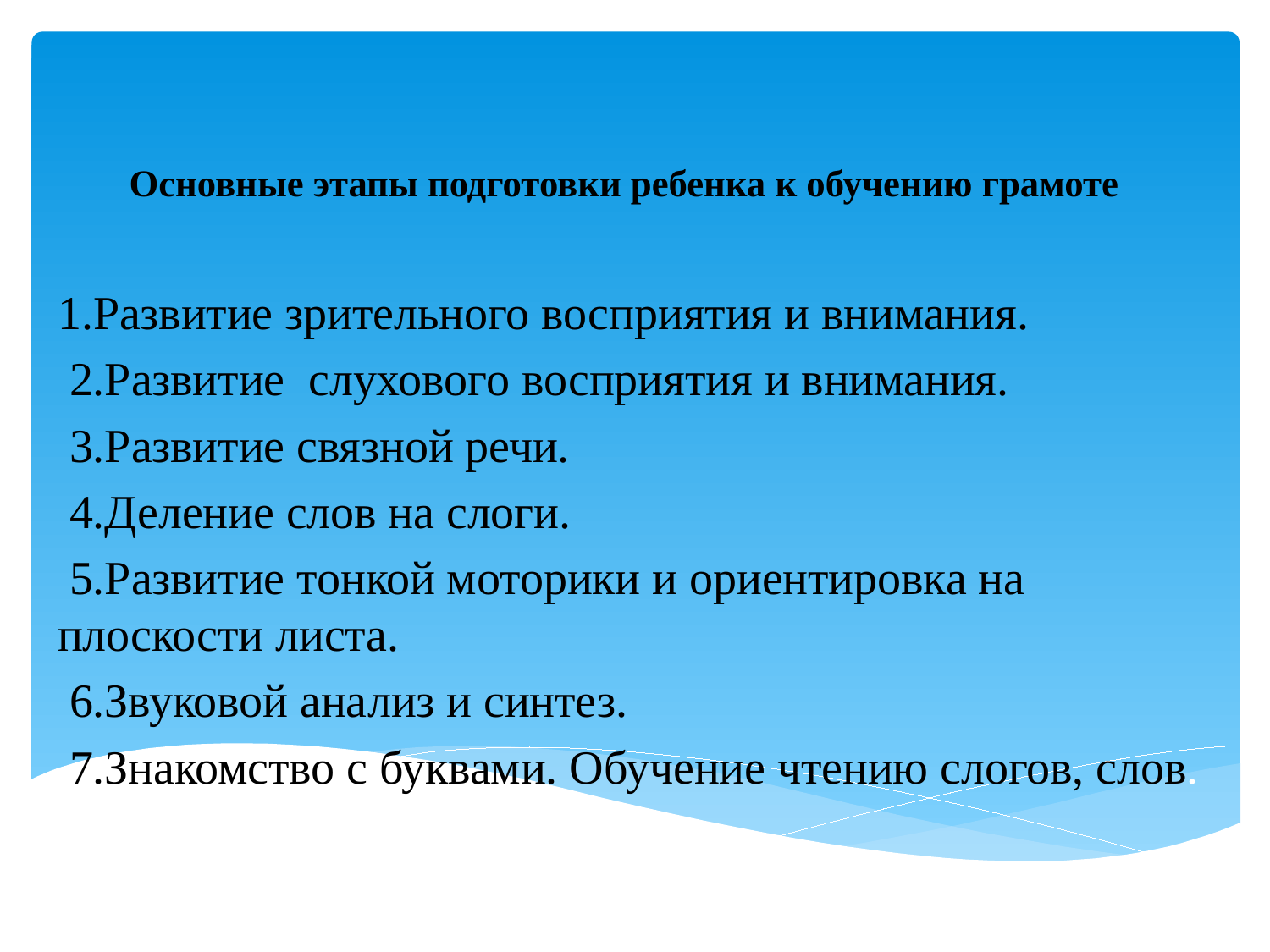

# Основные этапы подготовки ребенка к обучению грамоте
1.Развитие зрительного восприятия и внимания.
 2.Развитие  слухового восприятия и внимания.
 3.Развитие связной речи.
 4.Деление слов на слоги.
 5.Развитие тонкой моторики и ориентировка на плоскости листа.
 6.Звуковой анализ и синтез.
 7.Знакомство с буквами. Обучение чтению слогов, слов.